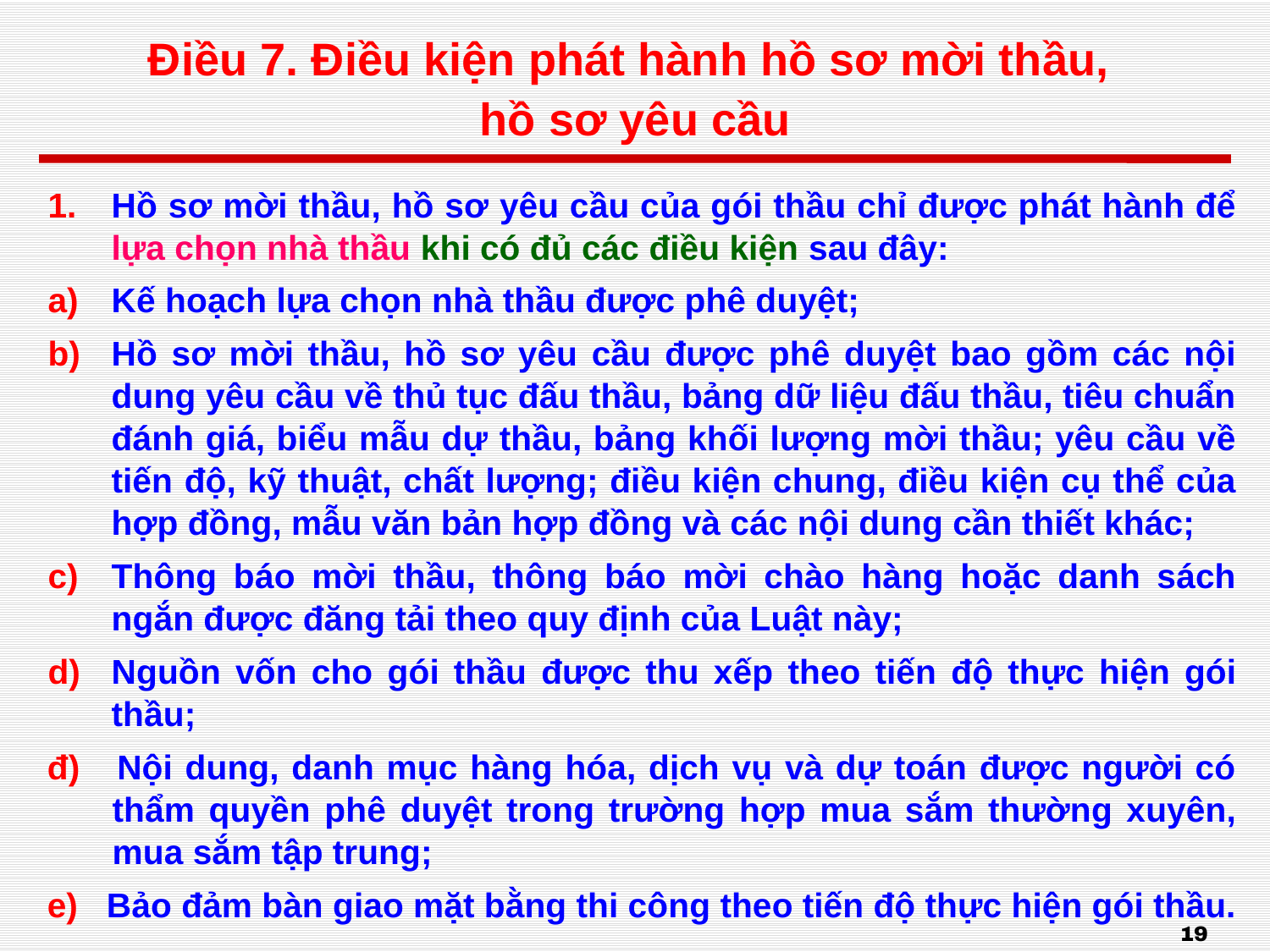

# Điều 7. Điều kiện phát hành hồ sơ mời thầu, hồ sơ yêu cầu
Hồ sơ mời thầu, hồ sơ yêu cầu của gói thầu chỉ được phát hành để lựa chọn nhà thầu khi có đủ các điều kiện sau đây:
Kế hoạch lựa chọn nhà thầu được phê duyệt;
Hồ sơ mời thầu, hồ sơ yêu cầu được phê duyệt bao gồm các nội dung yêu cầu về thủ tục đấu thầu, bảng dữ liệu đấu thầu, tiêu chuẩn đánh giá, biểu mẫu dự thầu, bảng khối lượng mời thầu; yêu cầu về tiến độ, kỹ thuật, chất lượng; điều kiện chung, điều kiện cụ thể của hợp đồng, mẫu văn bản hợp đồng và các nội dung cần thiết khác;
Thông báo mời thầu, thông báo mời chào hàng hoặc danh sách ngắn được đăng tải theo quy định của Luật này;
Nguồn vốn cho gói thầu được thu xếp theo tiến độ thực hiện gói thầu;
đ)   Nội dung, danh mục hàng hóa, dịch vụ và dự toán được người có thẩm quyền phê duyệt trong trường hợp mua sắm thường xuyên, mua sắm tập trung;
e)   Bảo đảm bàn giao mặt bằng thi công theo tiến độ thực hiện gói thầu.